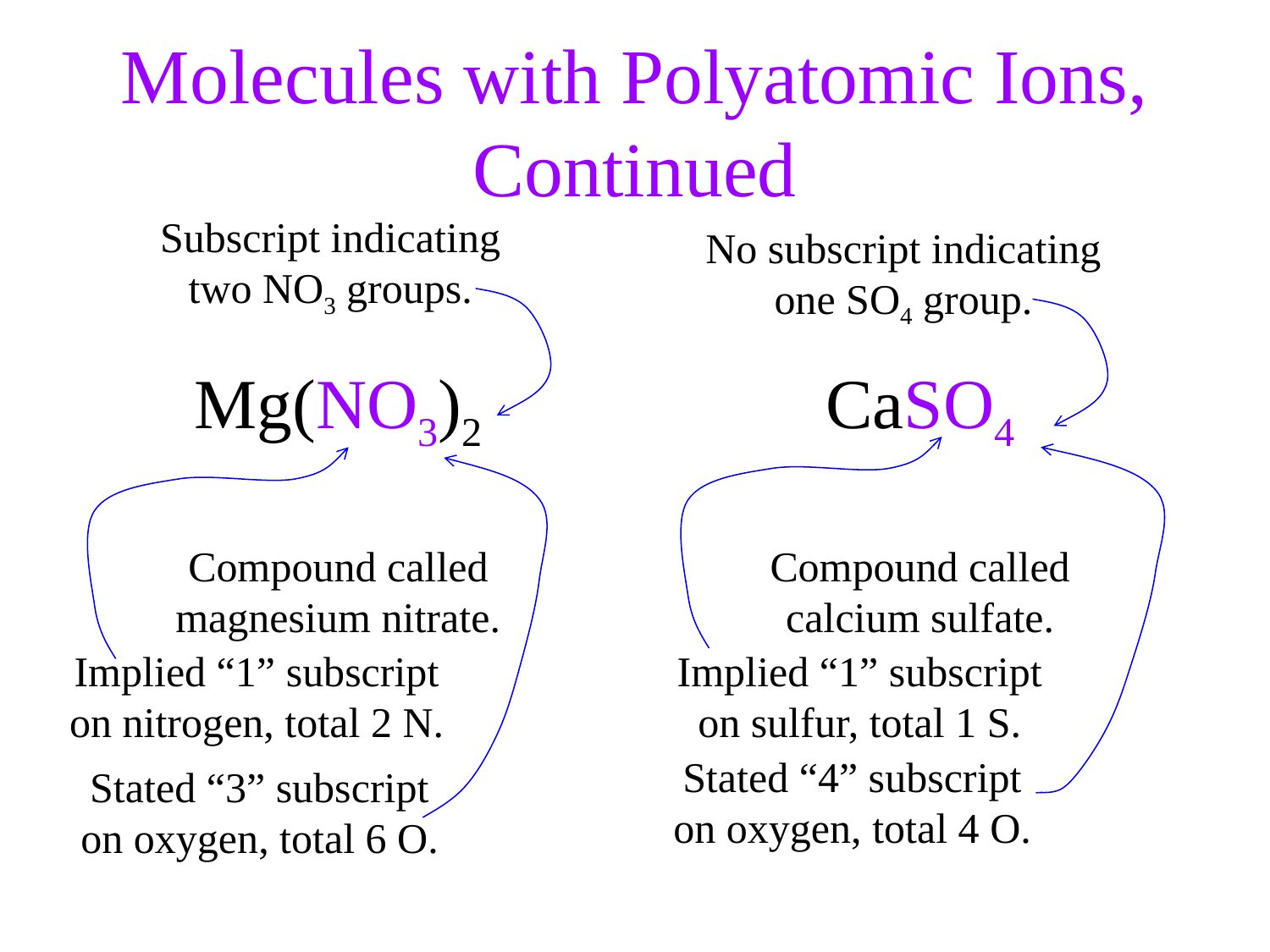

Molecules with Polyatomic Ions, Continued
Subscript indicating
two NO3 groups.
No subscript indicating
one SO4 group.

Mg(NO3)2

Compound called
magnesium nitrate.
CaSO4

Compound called
calcium sulfate.

Implied “1” subscript
on nitrogen, total 2 N.
Implied “1” subscript
on sulfur, total 1 S.

Stated “4” subscript
on oxygen, total 4 O.
Stated “3” subscript
on oxygen, total 6 O.